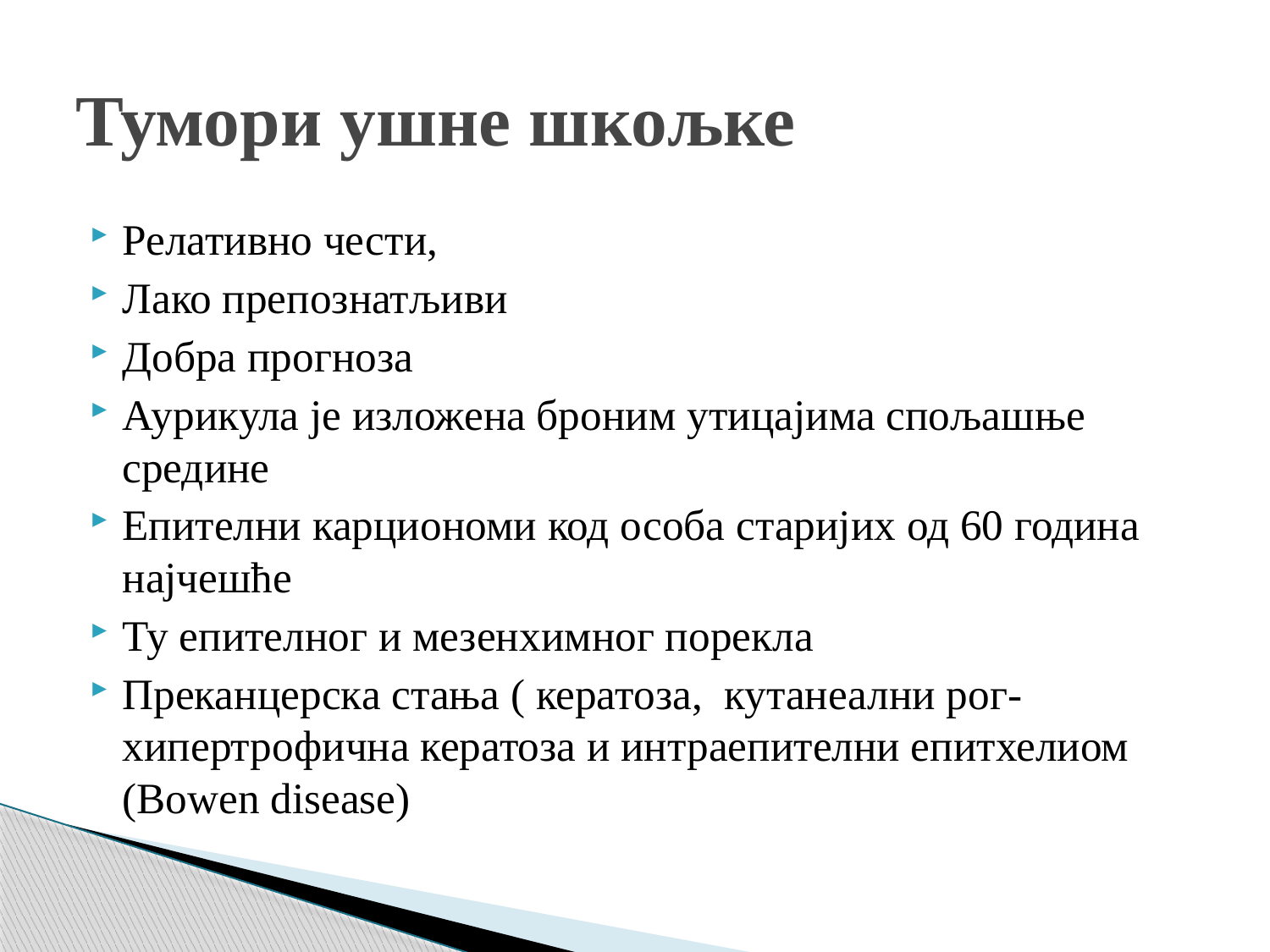

# Тумори ушне шкољке
Релативно чести,
Лако препознатљиви
Добра прогноза
Аурикула је изложена броним утицајима спољашње средине
Епителни карциономи код особа старијих од 60 година најчешће
Ту епителног и мезенхимног порекла
Преканцерска стања ( кератоза,  кутанеални рог-хипертрофична кератоза и интраепителни епитхелиом (Bowen disease)